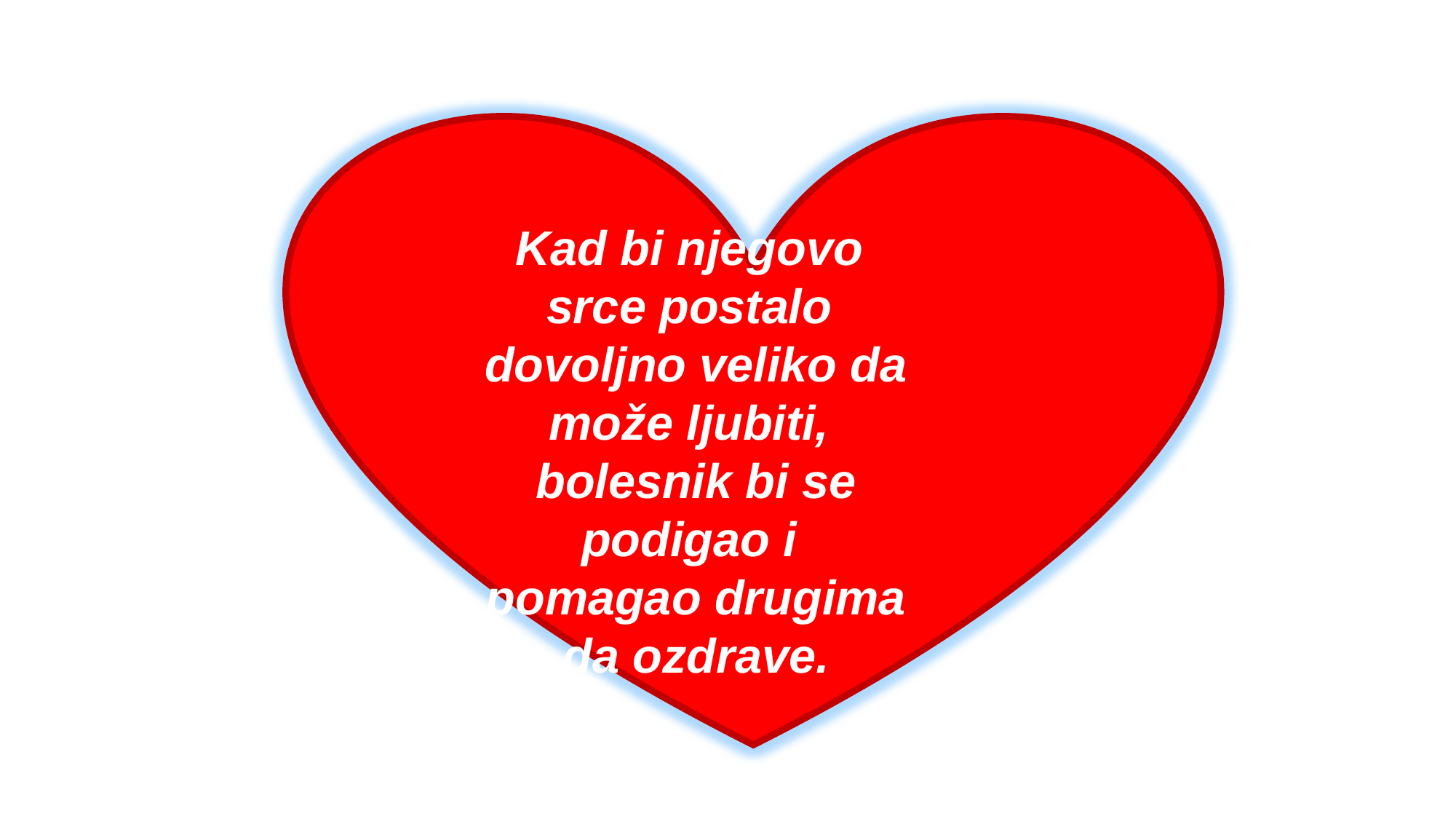

Kad bi njegovo
srce postalo
dovoljno veliko da može ljubiti,
bolesnik bi se podigao i
pomagao drugima
 da ozdrave.